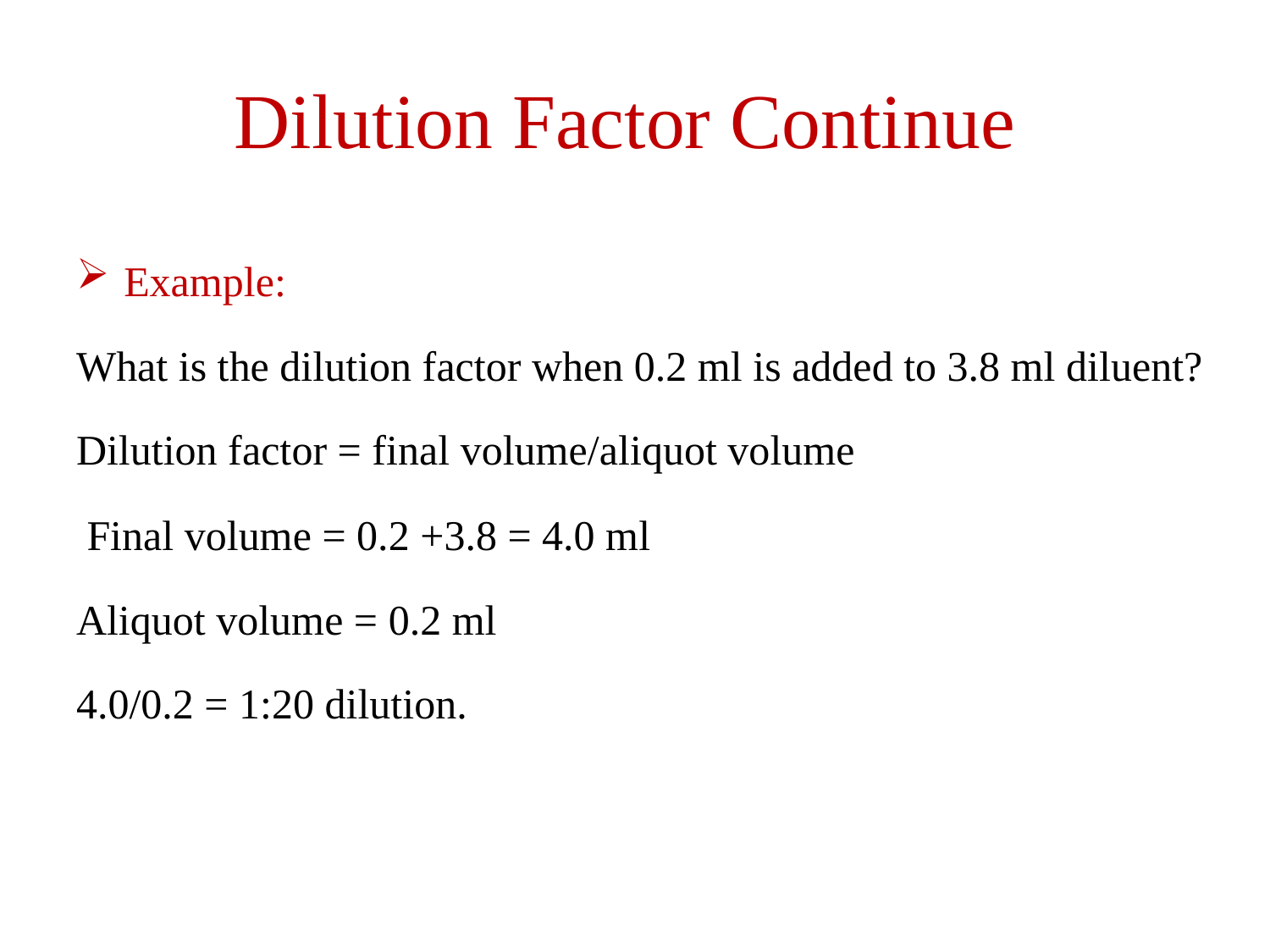

# Dilution Factor Continue
Example:
What is the dilution factor when 0.2 ml is added to 3.8 ml diluent?
Dilution factor = final volume/aliquot volume
 Final volume = 0.2 +3.8 = 4.0 ml
Aliquot volume = 0.2 ml
4.0/0.2 = 1:20 dilution.